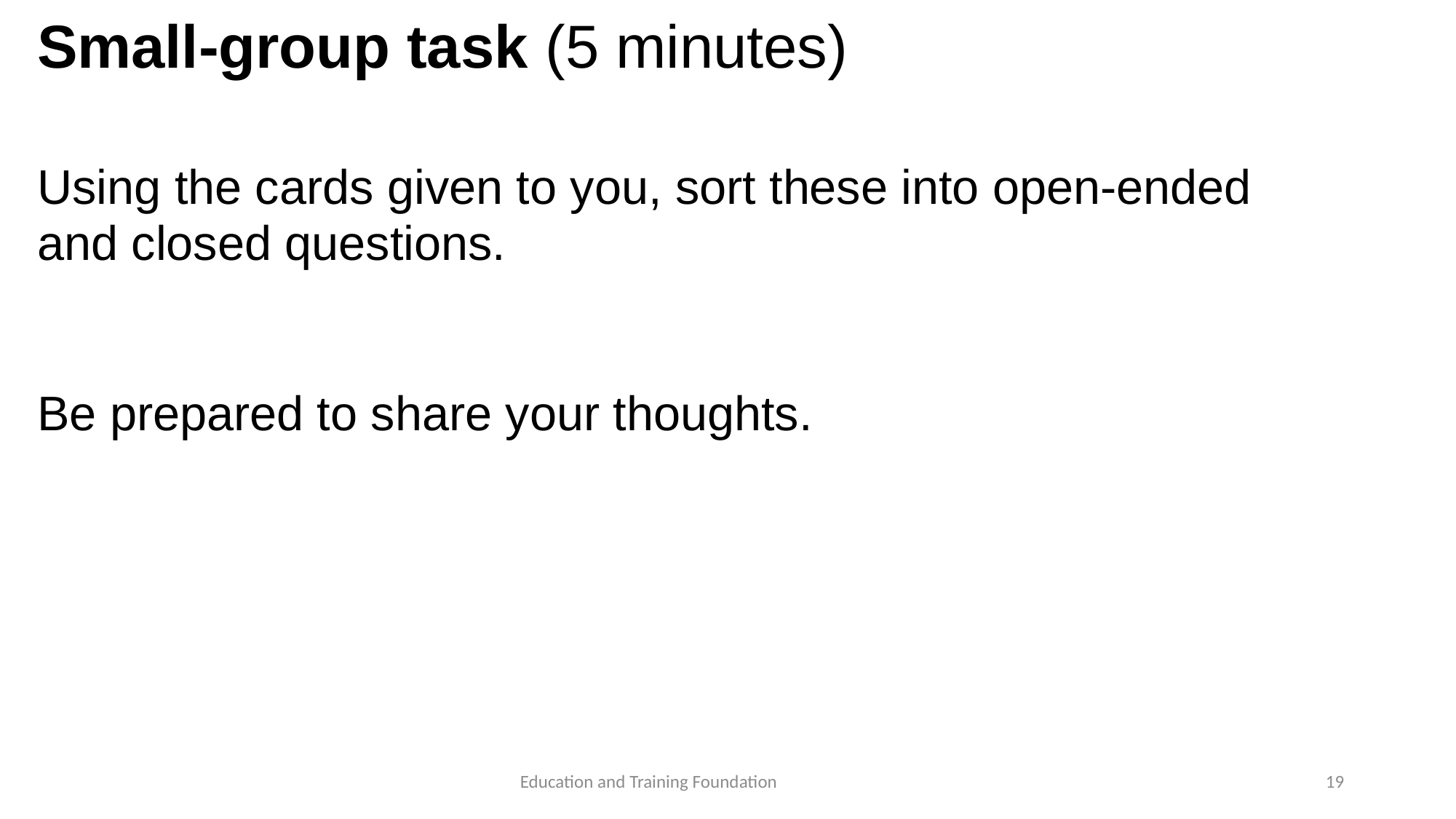

# Small-group task (5 minutes)
Using the cards given to you, sort these into open-ended and closed questions.

Be prepared to share your thoughts.
19
Education and Training Foundation